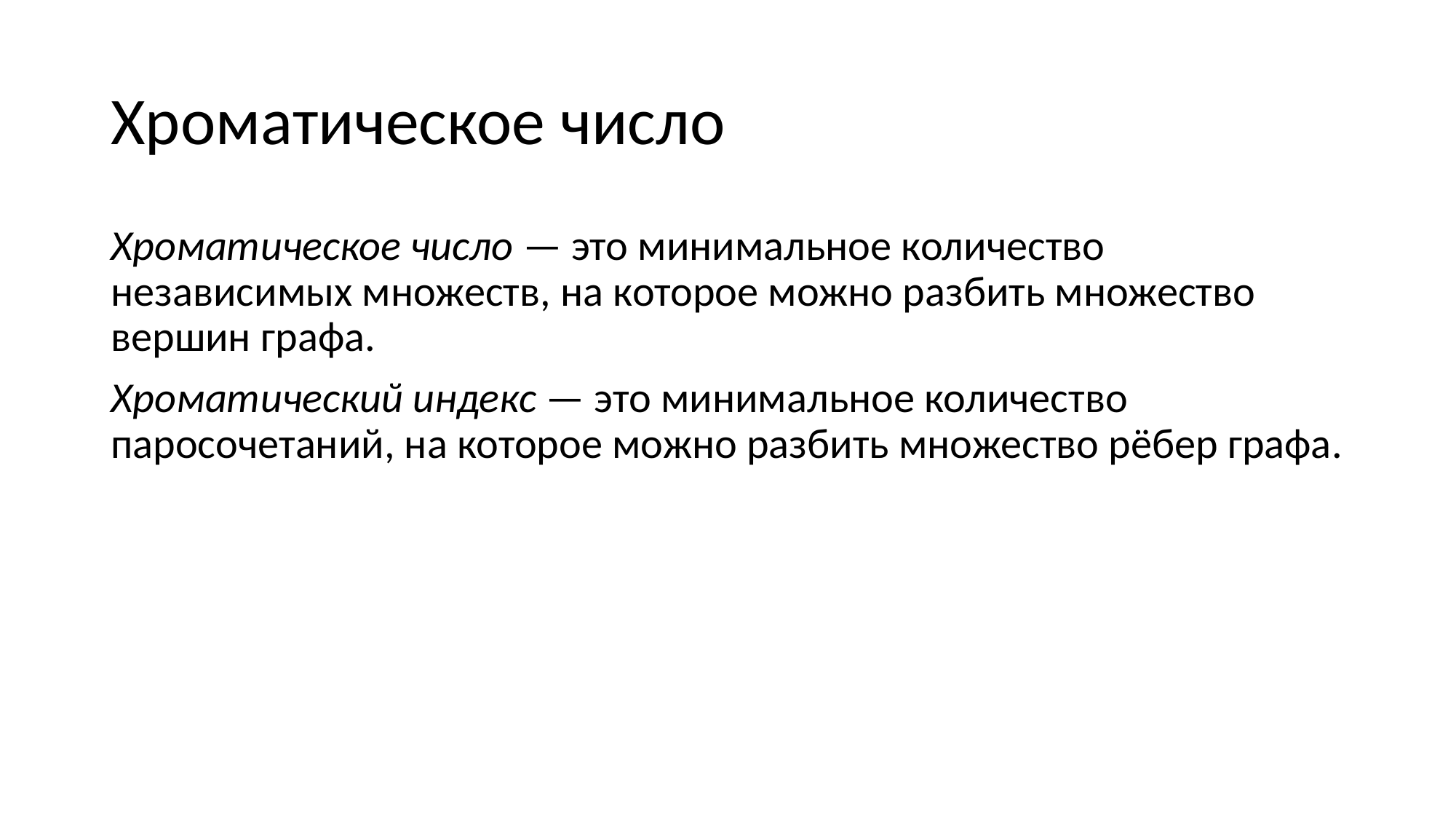

# Хроматическое число
Хроматическое число — это минимальное количество независимых множеств, на которое можно разбить множество вершин графа.
Хроматический индекс — это минимальное количество паросочетаний, на которое можно разбить множество рёбер графа.